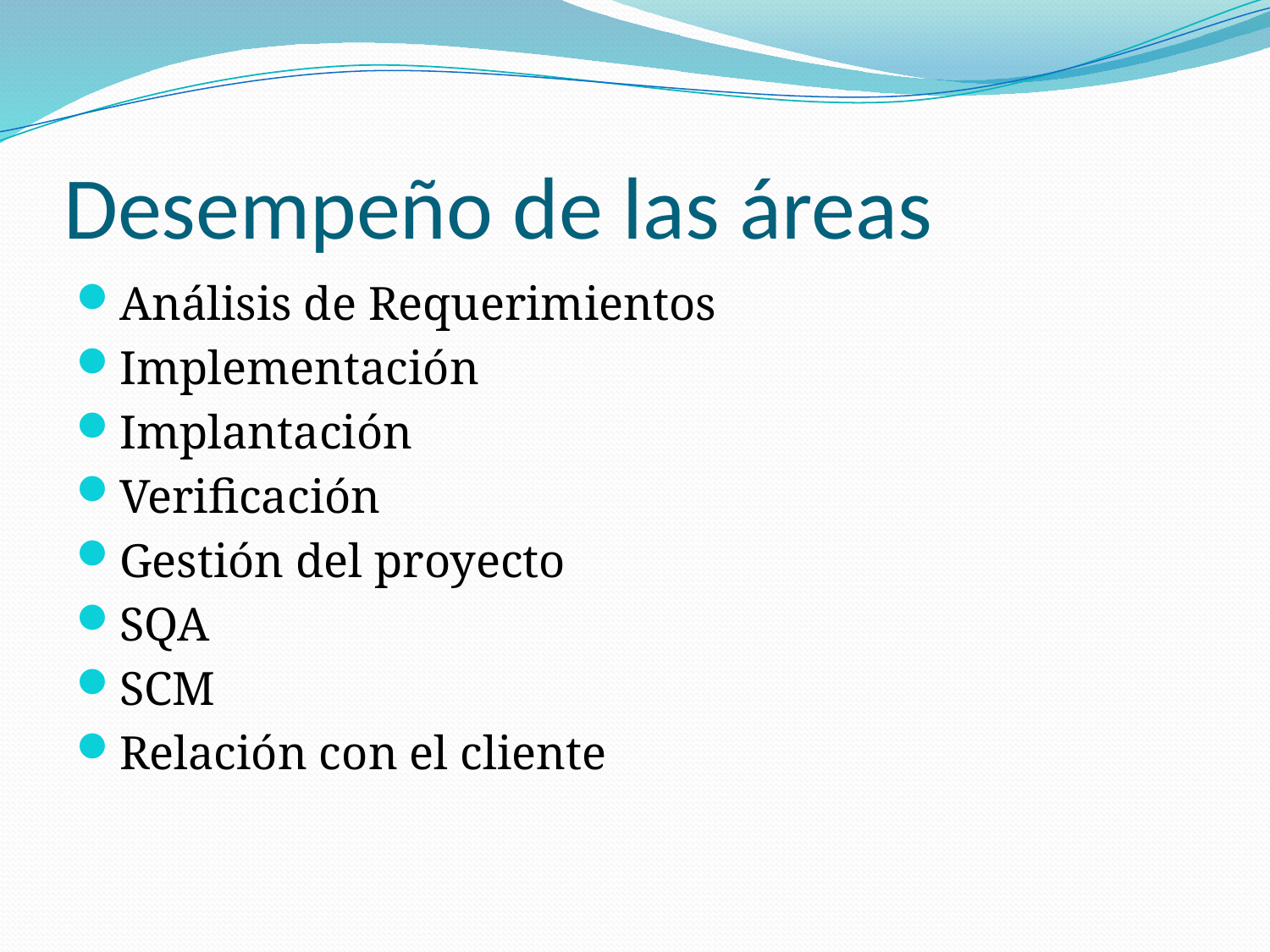

# Desempeño de las áreas
Análisis de Requerimientos
Implementación
Implantación
Verificación
Gestión del proyecto
SQA
SCM
Relación con el cliente